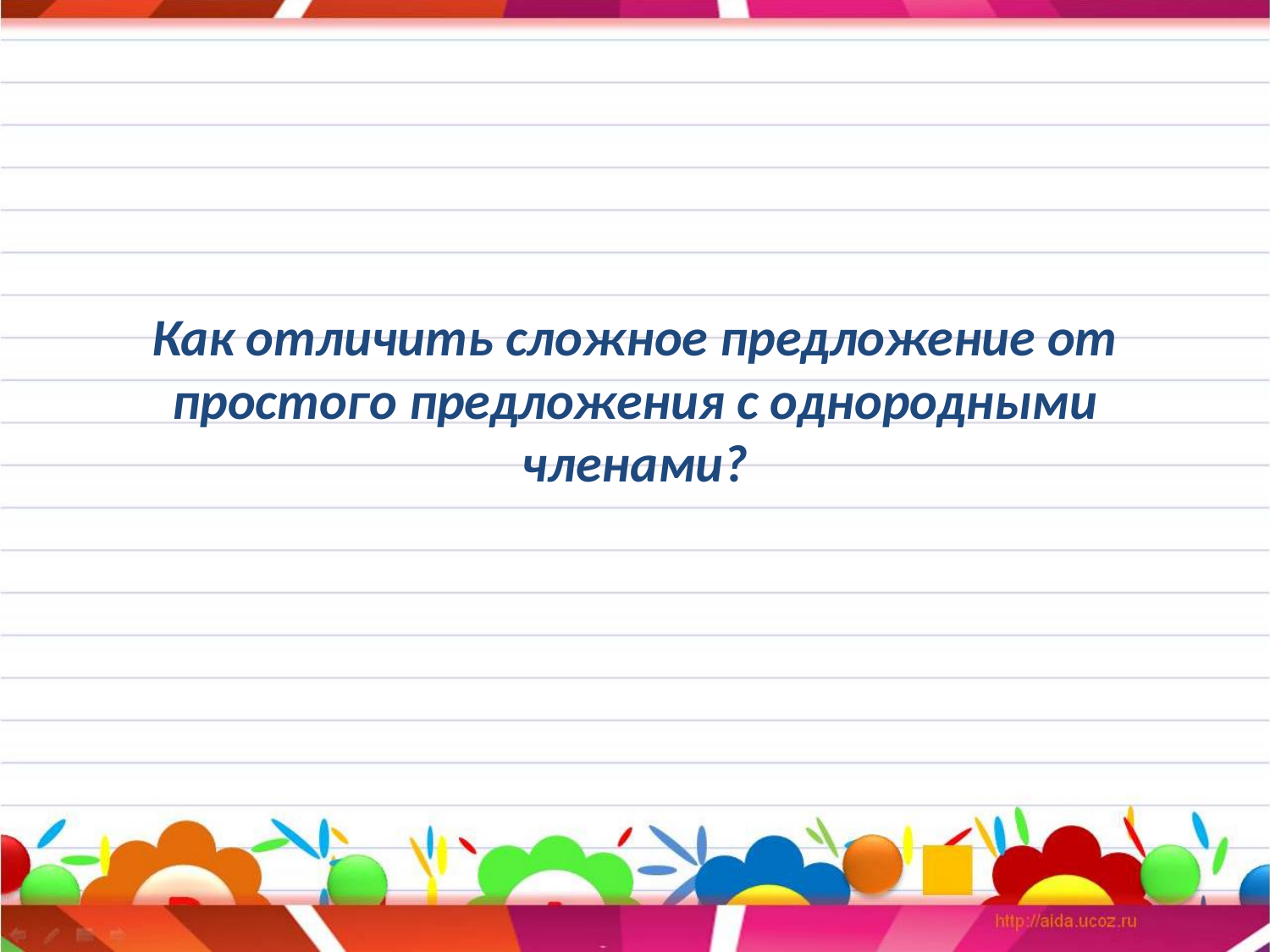

# Как отличить сложное предложение от простого предложения с однородными членами?